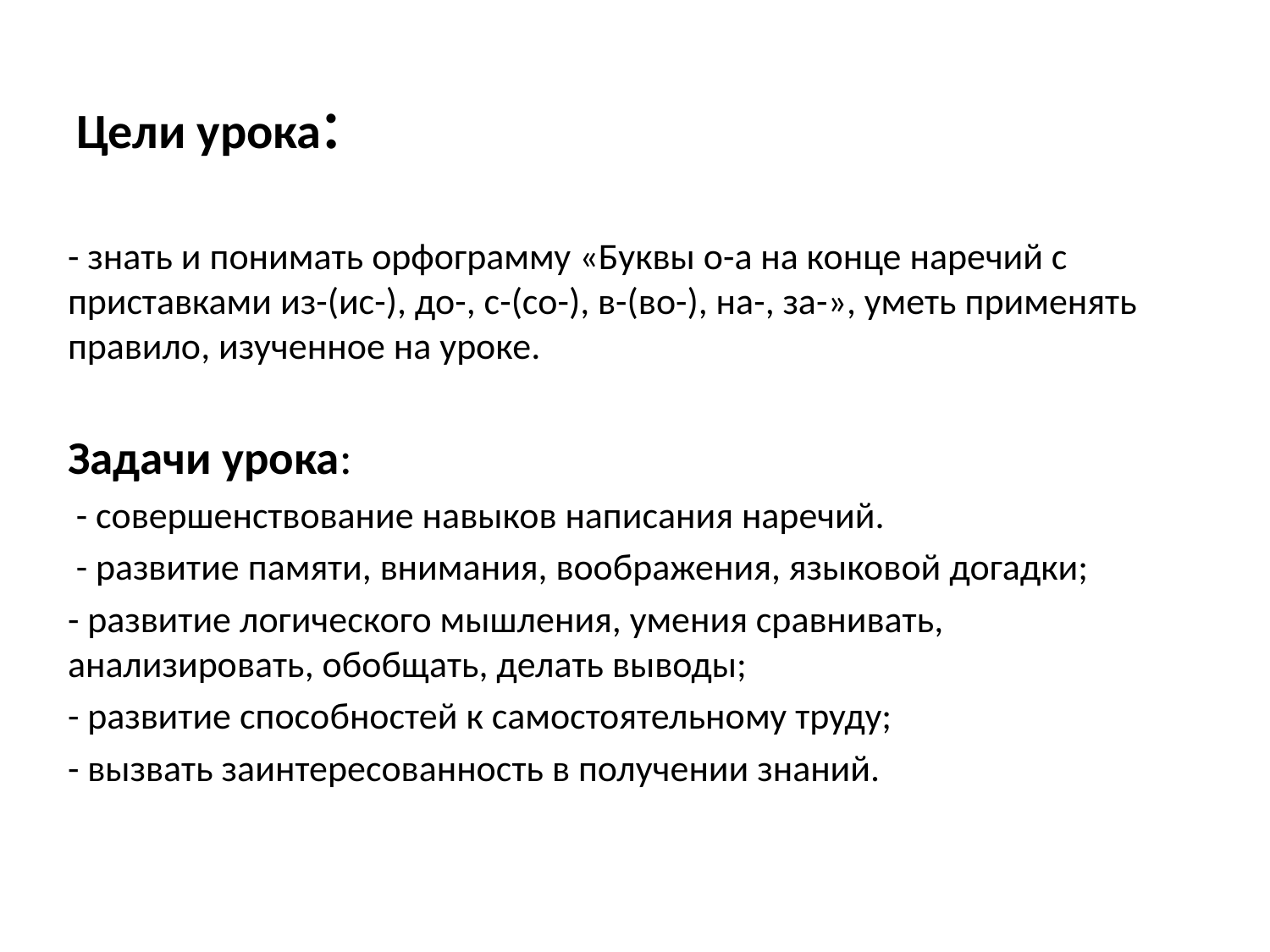

# Цели урока:
- знать и понимать орфограмму «Буквы о-а на конце наречий с приставками из-(ис-), до-, с-(со-), в-(во-), на-, за-», уметь применять правило, изученное на уроке.

Задачи урока:
 - совершенствование навыков написания наречий.
 - развитие памяти, внимания, воображения, языковой догадки;
- развитие логического мышления, умения сравнивать, анализировать, обобщать, делать выводы;
- развитие способностей к самостоятельному труду;
- вызвать заинтересованность в получении знаний.